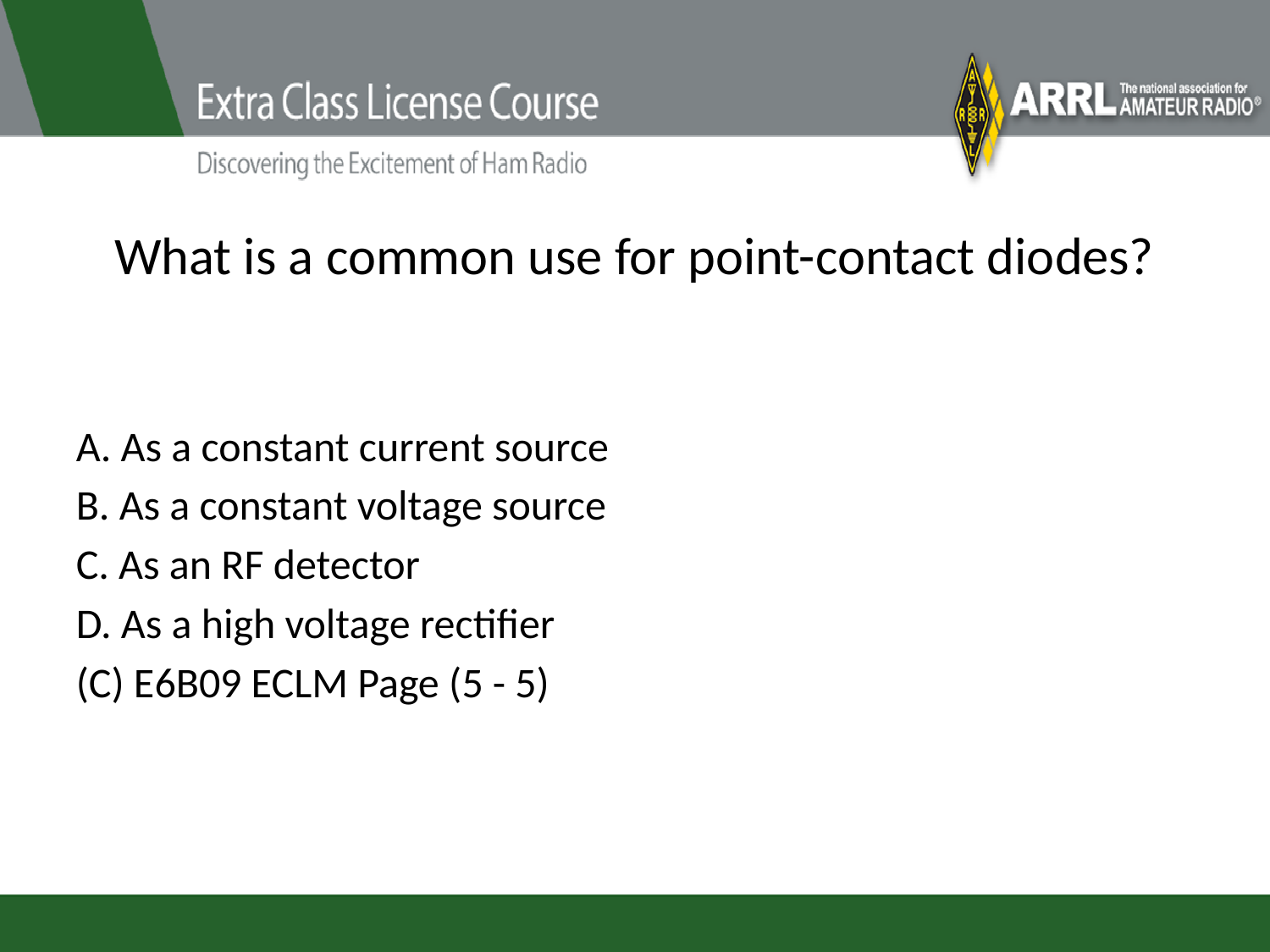

# What is a common use for point-contact diodes?
A. As a constant current source
B. As a constant voltage source
C. As an RF detector
D. As a high voltage rectifier
(C) E6B09 ECLM Page (5 - 5)